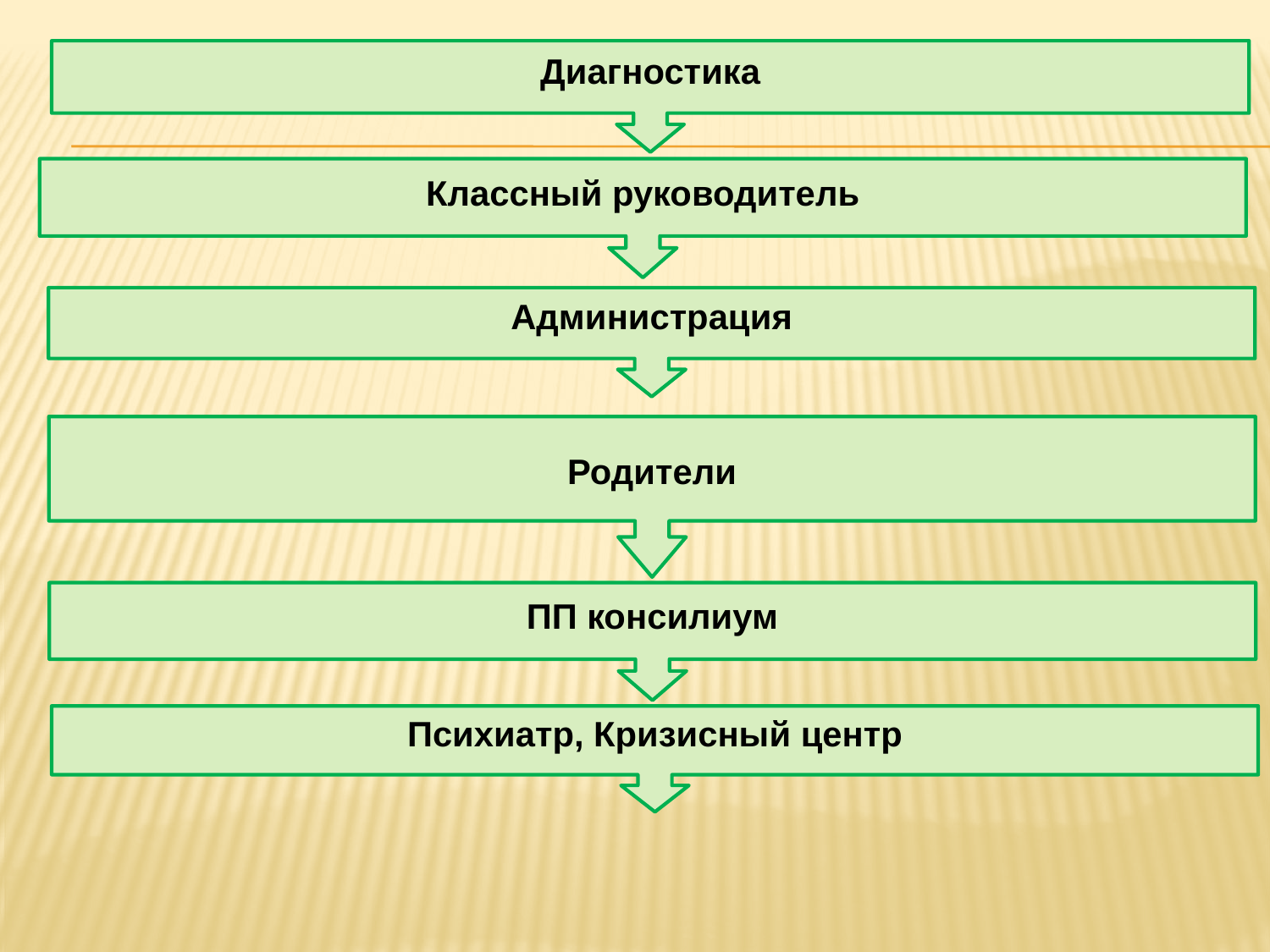

Диагностика
Классный руководитель
Администрация
Родители
ПП консилиум
Психиатр, Кризисный центр